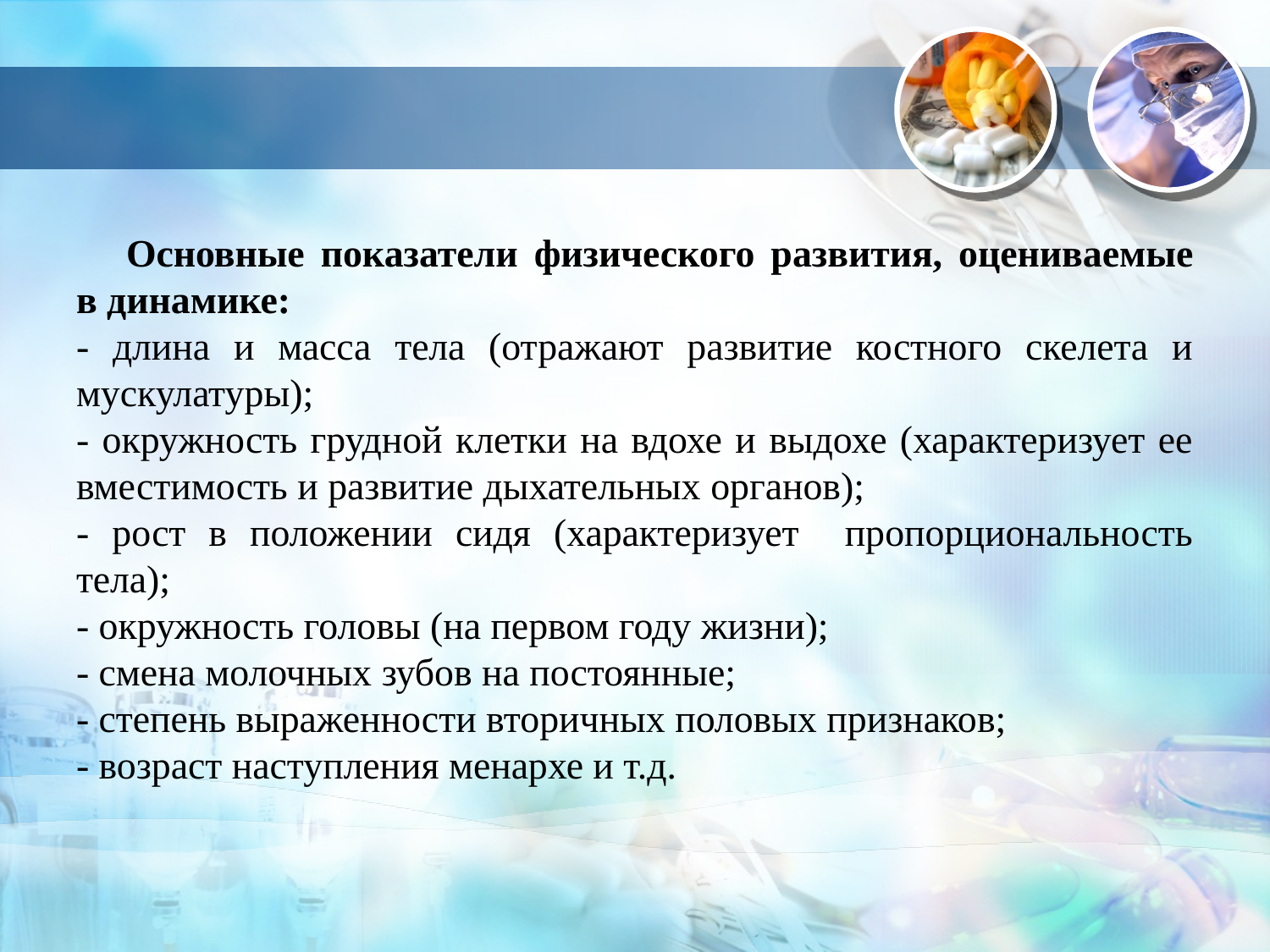

Основные показатели физического развития, оцениваемые в динамике:
- длина и масса тела (отражают развитие костного скелета и мускулатуры);
- окружность грудной клетки на вдохе и выдохе (характеризует ее вместимость и развитие дыхательных органов);
- рост в положении сидя (характеризует  пропорциональность тела);
- окружность головы (на первом году жизни);
- смена молочных зубов на постоянные;
- степень выраженности вторичных половых признаков;
- возраст наступления менархе и т.д.